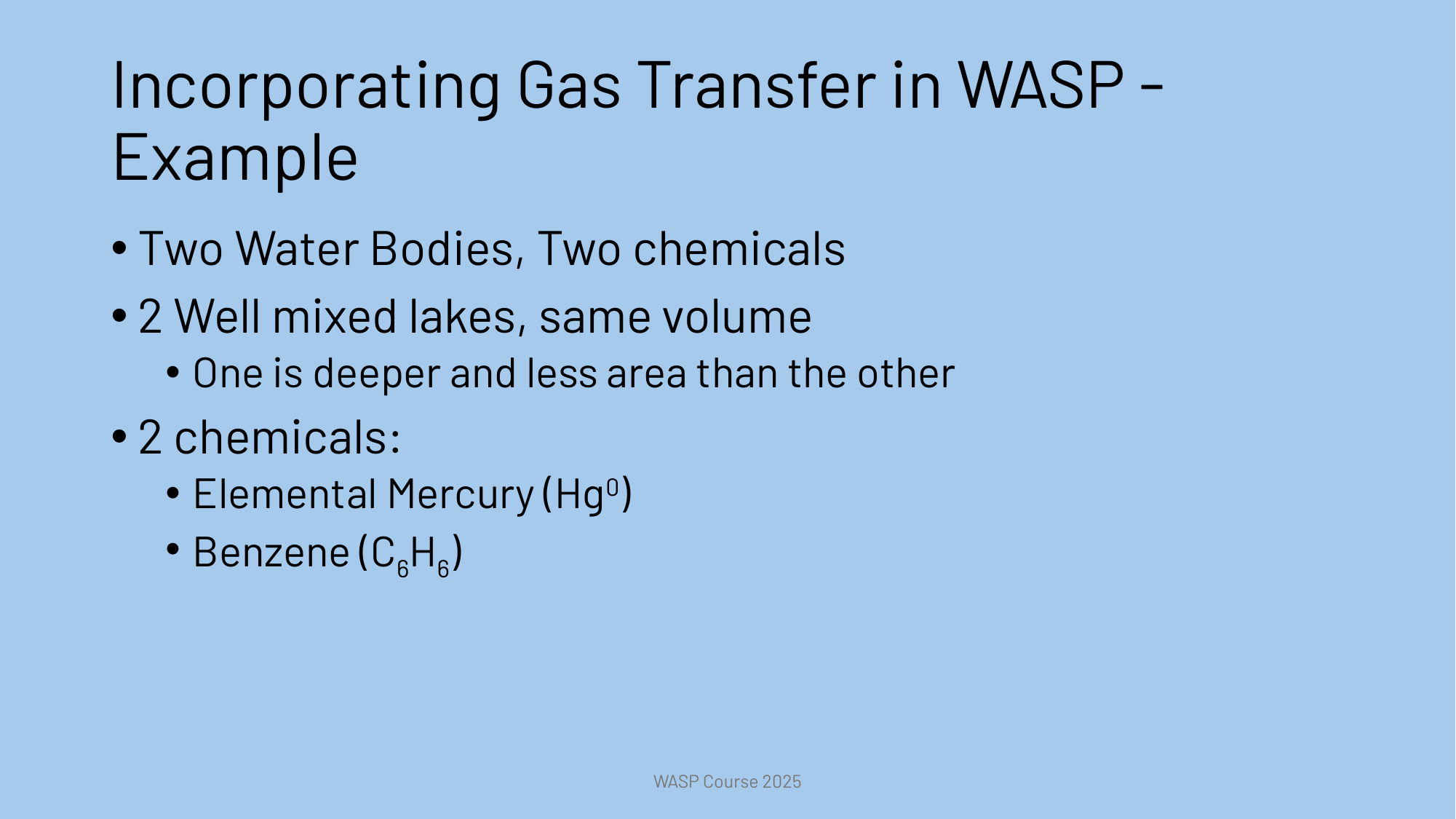

# Incorporating Gas Transfer in WASP - Example
Two Water Bodies, Two chemicals
2 Well mixed lakes, same volume
One is deeper and less area than the other
2 chemicals:
Elemental Mercury (Hg0)
Benzene (C6H6)
WASP Course 2025